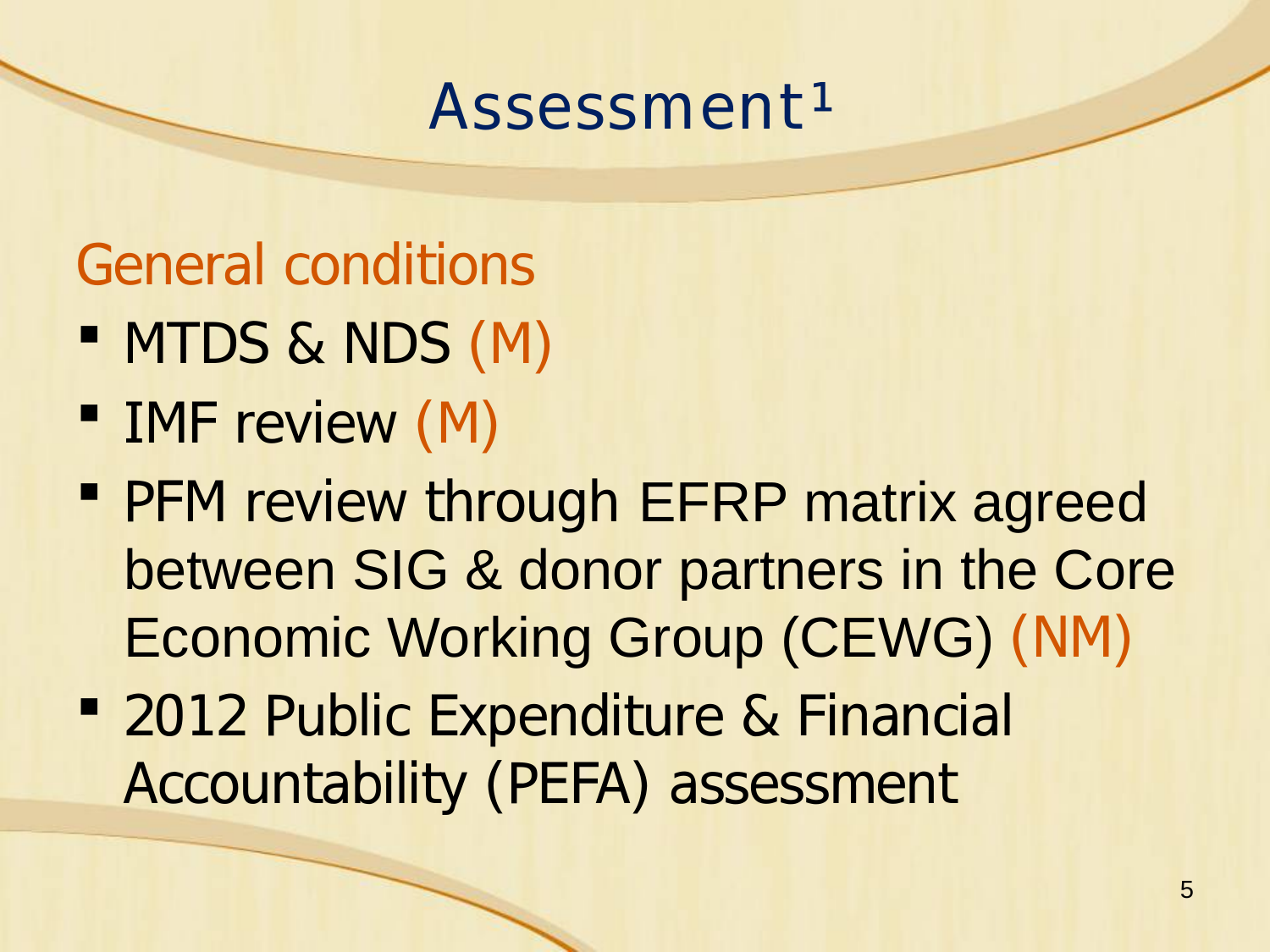

# Assessment¹
General conditions
MTDS & NDS (M)
IMF review (M)
PFM review through EFRP matrix agreed between SIG & donor partners in the Core Economic Working Group (CEWG) (NM)
2012 Public Expenditure & Financial Accountability (PEFA) assessment

5